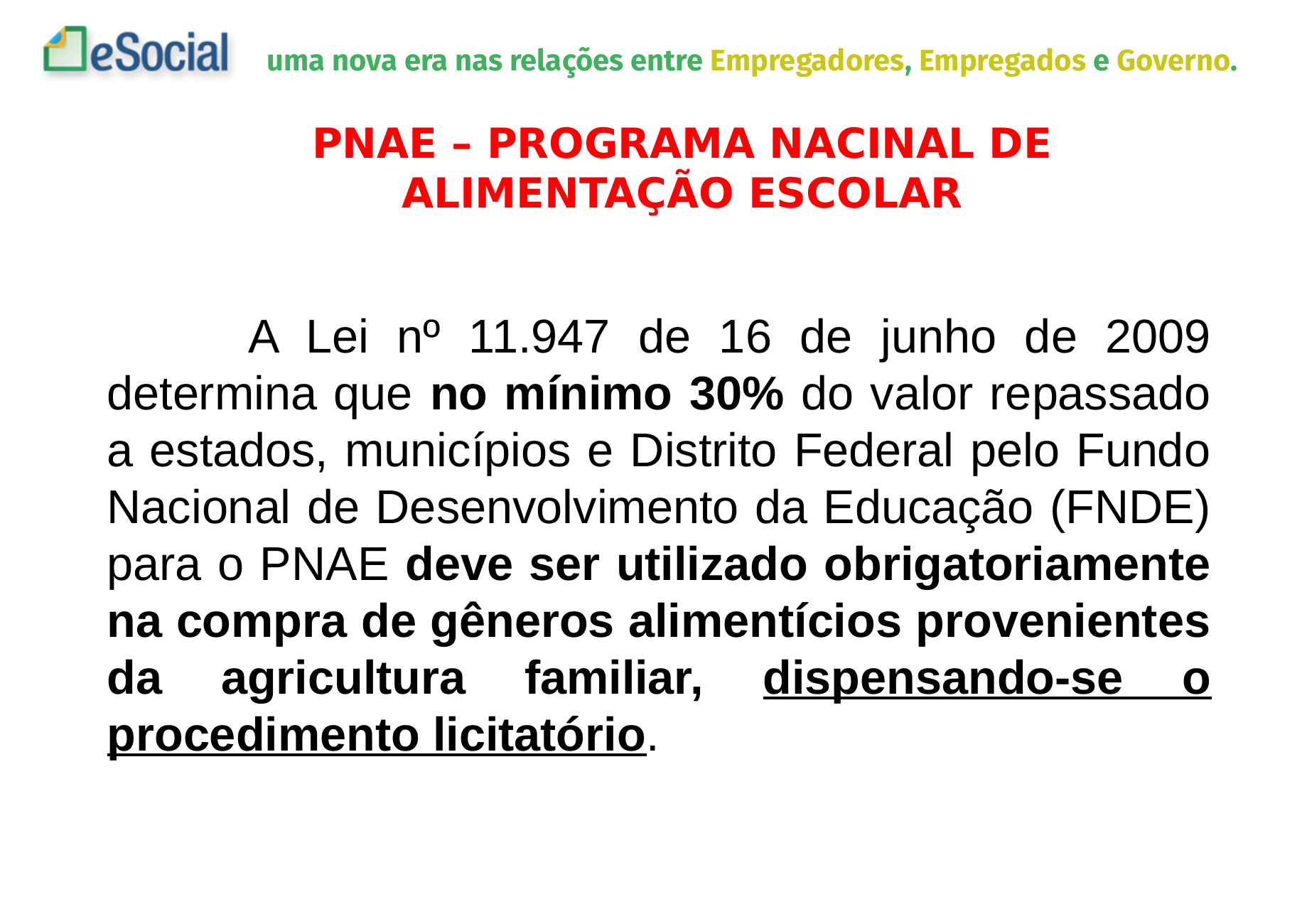

PNAE – PROGRAMA NACINAL DE ALIMENTAÇÃO ESCOLAR

     A Lei nº 11.947 de 16 de junho de 2009 determina que no mínimo 30% do valor repassado a estados, municípios e Distrito Federal pelo Fundo Nacional de Desenvolvimento da Educação (FNDE) para o PNAE deve ser utilizado obrigatoriamente na compra de gêneros alimentícios provenientes da agricultura familiar, dispensando-se o procedimento licitatório.